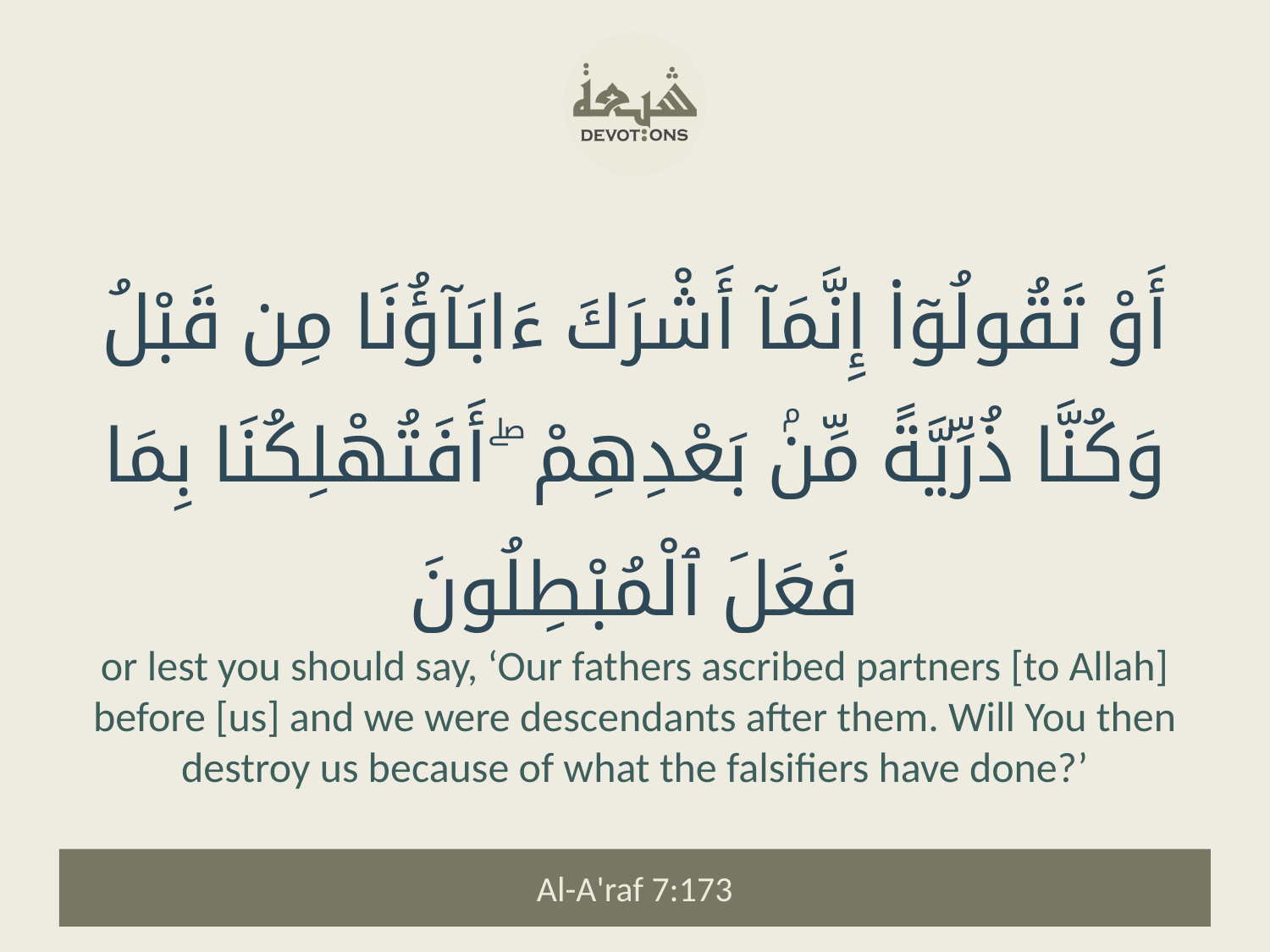

أَوْ تَقُولُوٓا۟ إِنَّمَآ أَشْرَكَ ءَابَآؤُنَا مِن قَبْلُ وَكُنَّا ذُرِّيَّةً مِّنۢ بَعْدِهِمْ ۖ أَفَتُهْلِكُنَا بِمَا فَعَلَ ٱلْمُبْطِلُونَ
or lest you should say, ‘Our fathers ascribed partners [to Allah] before [us] and we were descendants after them. Will You then destroy us because of what the falsifiers have done?’
Al-A'raf 7:173